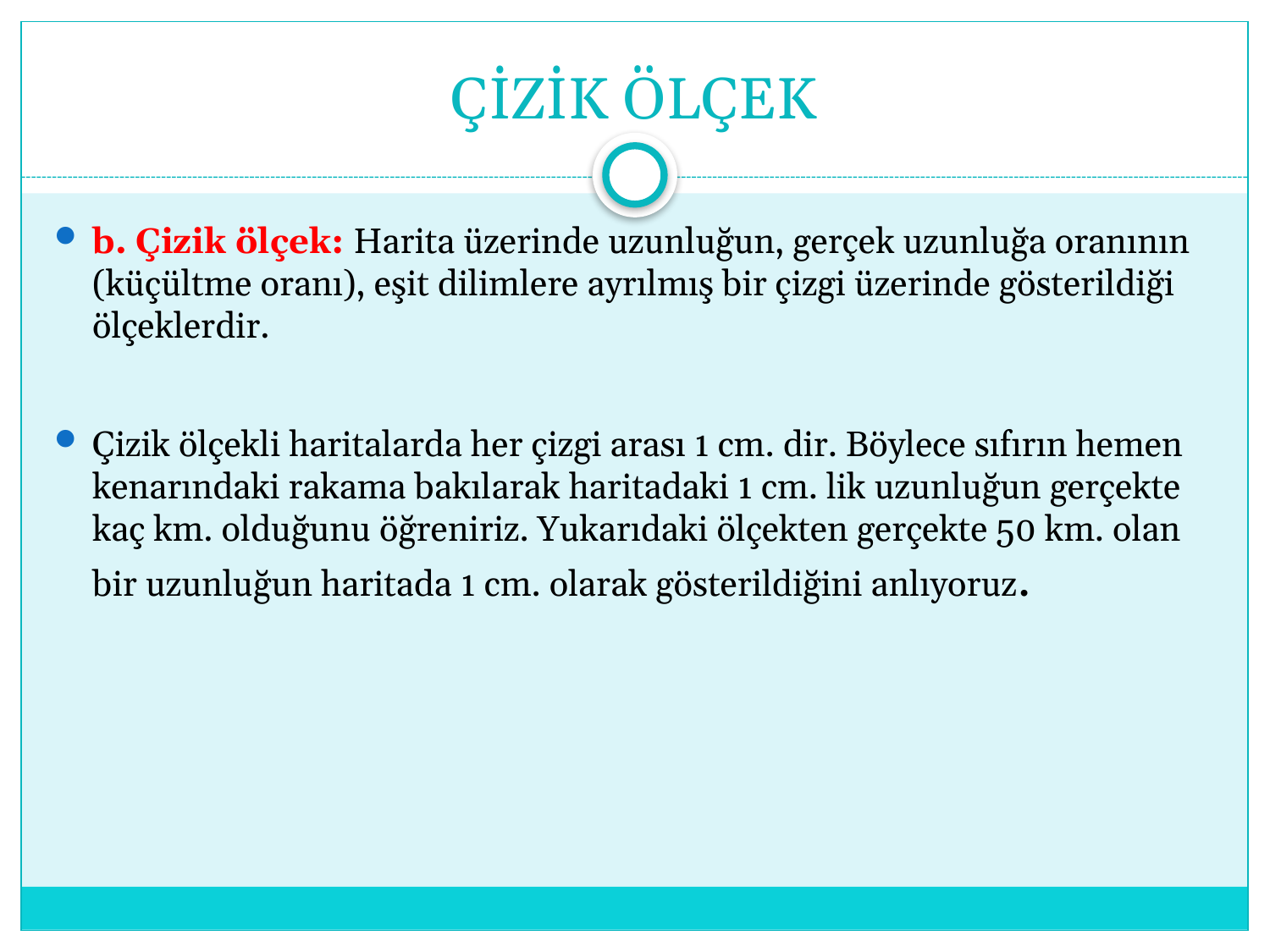

# ÇİZİK ÖLÇEK
b. Çizik ölçek: Harita üzerinde uzunluğun, gerçek uzunluğa oranının (küçültme oranı), eşit dilimlere ayrılmış bir çizgi üzerinde gösterildiği ölçeklerdir.

Çizik ölçekli haritalarda her çizgi arası 1 cm. dir. Böylece sıfırın hemen kenarındaki rakama bakılarak haritadaki 1 cm. lik uzunluğun gerçekte kaç km. olduğunu öğreniriz. Yukarıdaki ölçekten gerçekte 50 km. olan bir uzunluğun haritada 1 cm. olarak gösterildiğini anlıyoruz.